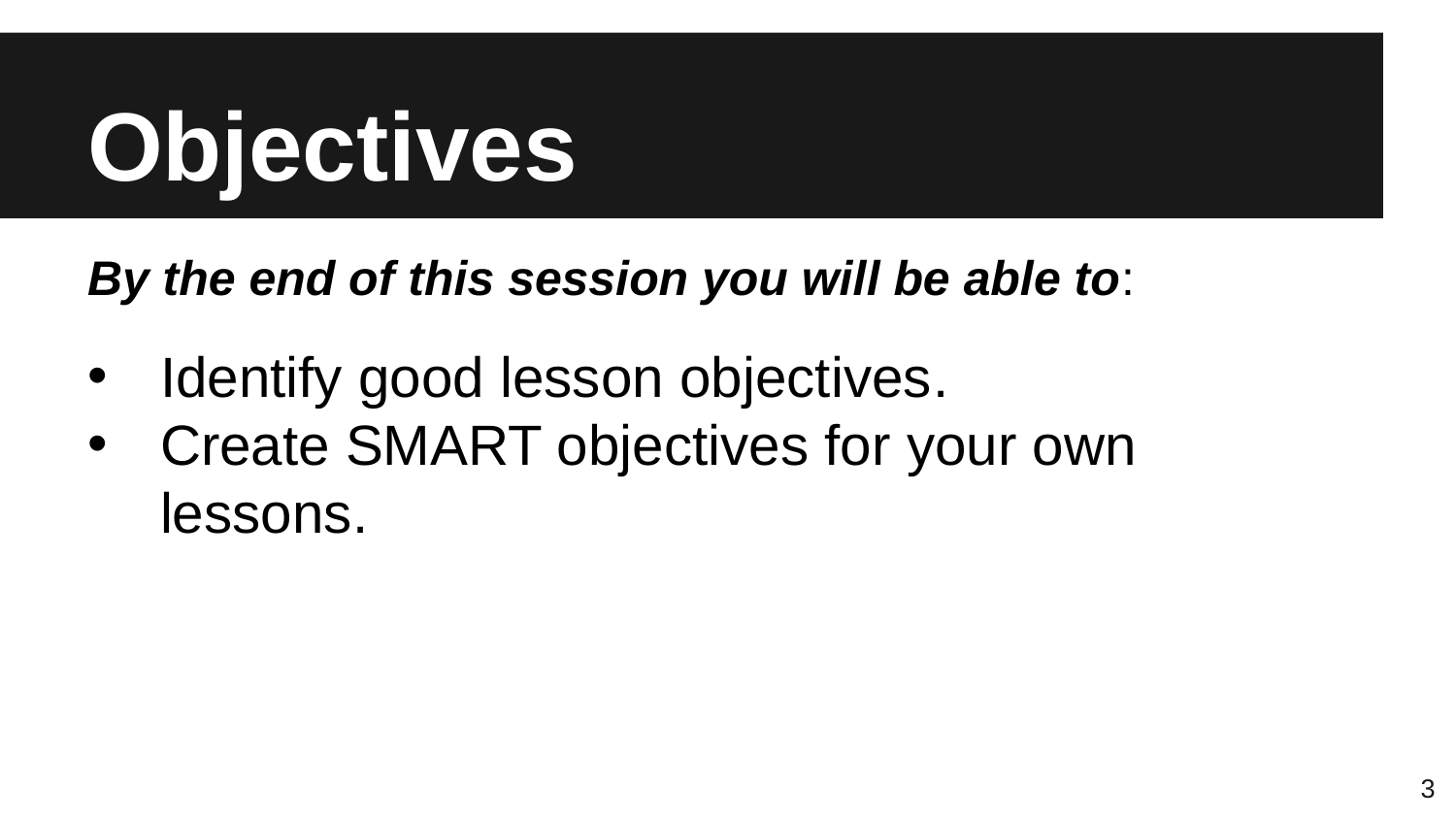

# Objectives
By the end of this session you will be able to:

Identify good lesson objectives.
Create SMART objectives for your own lessons.

3